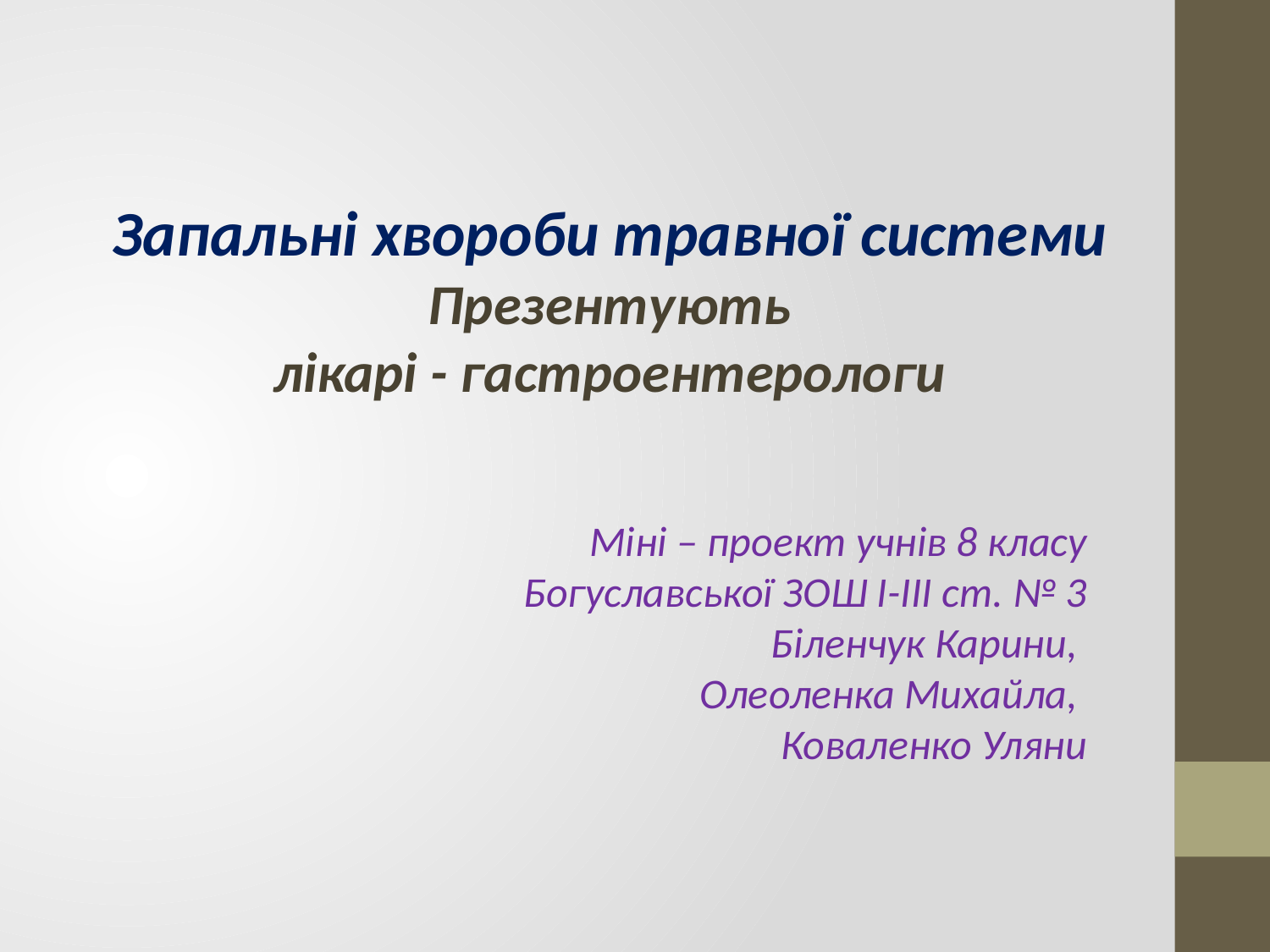

Запальні хвороби травної системи
Презентують
лікарі - гастроентерологи
Міні – проект учнів 8 класу
Богуславської ЗОШ І-ІІІ ст. № 3
Біленчук Карини,
Олеоленка Михайла,
Коваленко Уляни